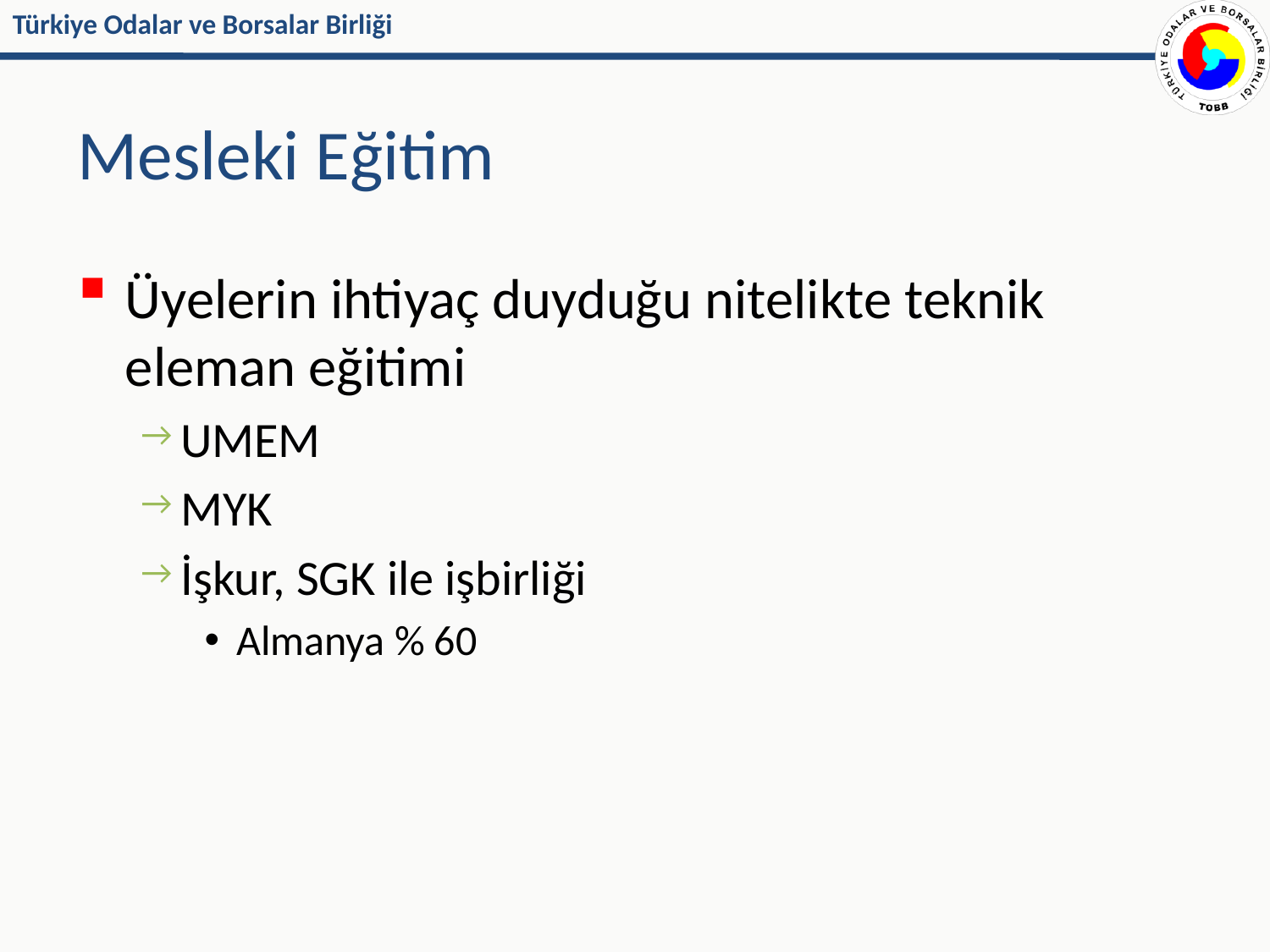

# Mesleki Eğitim
Üyelerin ihtiyaç duyduğu nitelikte teknik eleman eğitimi
UMEM
MYK
İşkur, SGK ile işbirliği
Almanya % 60